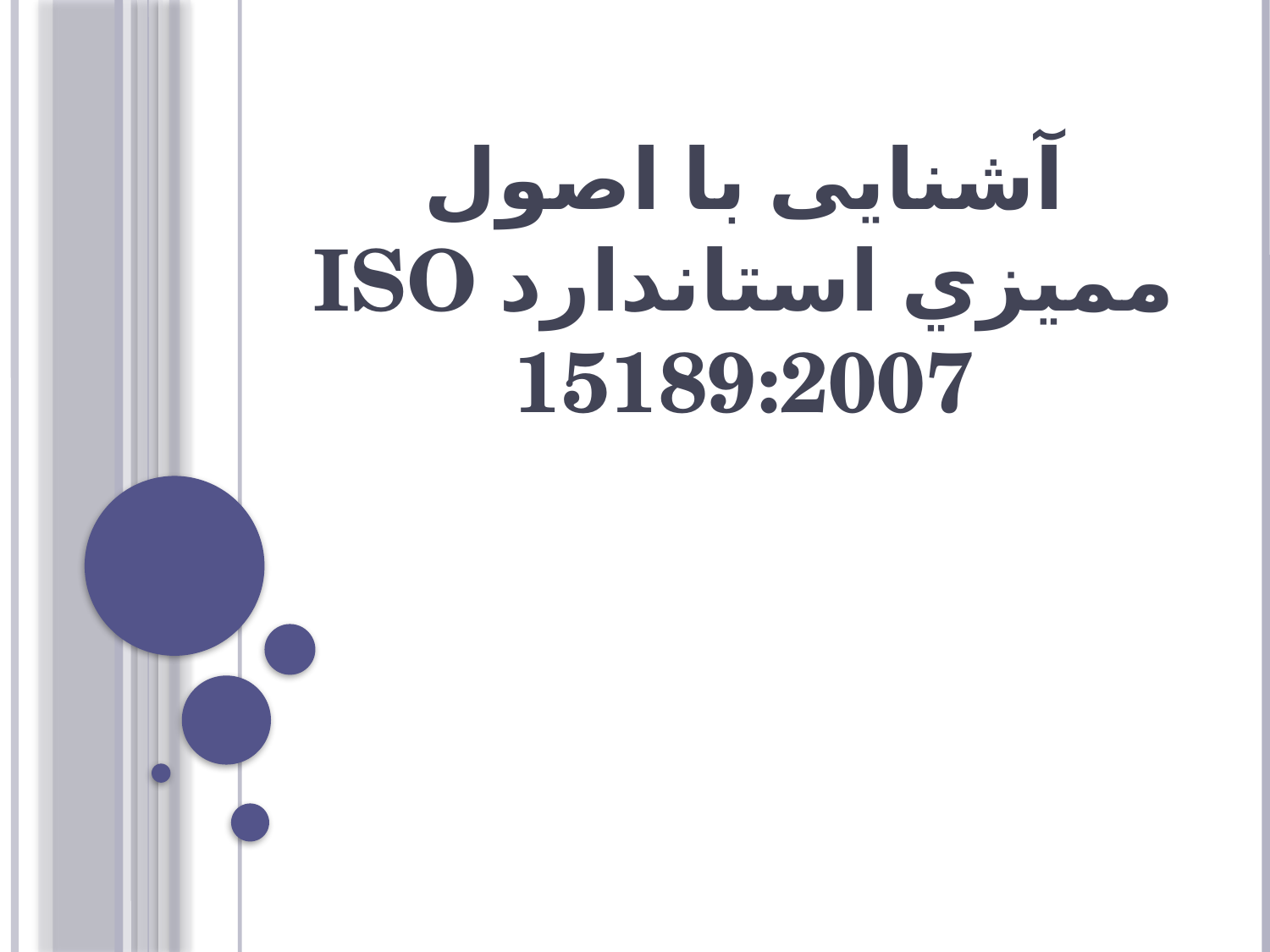

# آشنایی با اصول مميزي استاندارد ISO 15189:2007